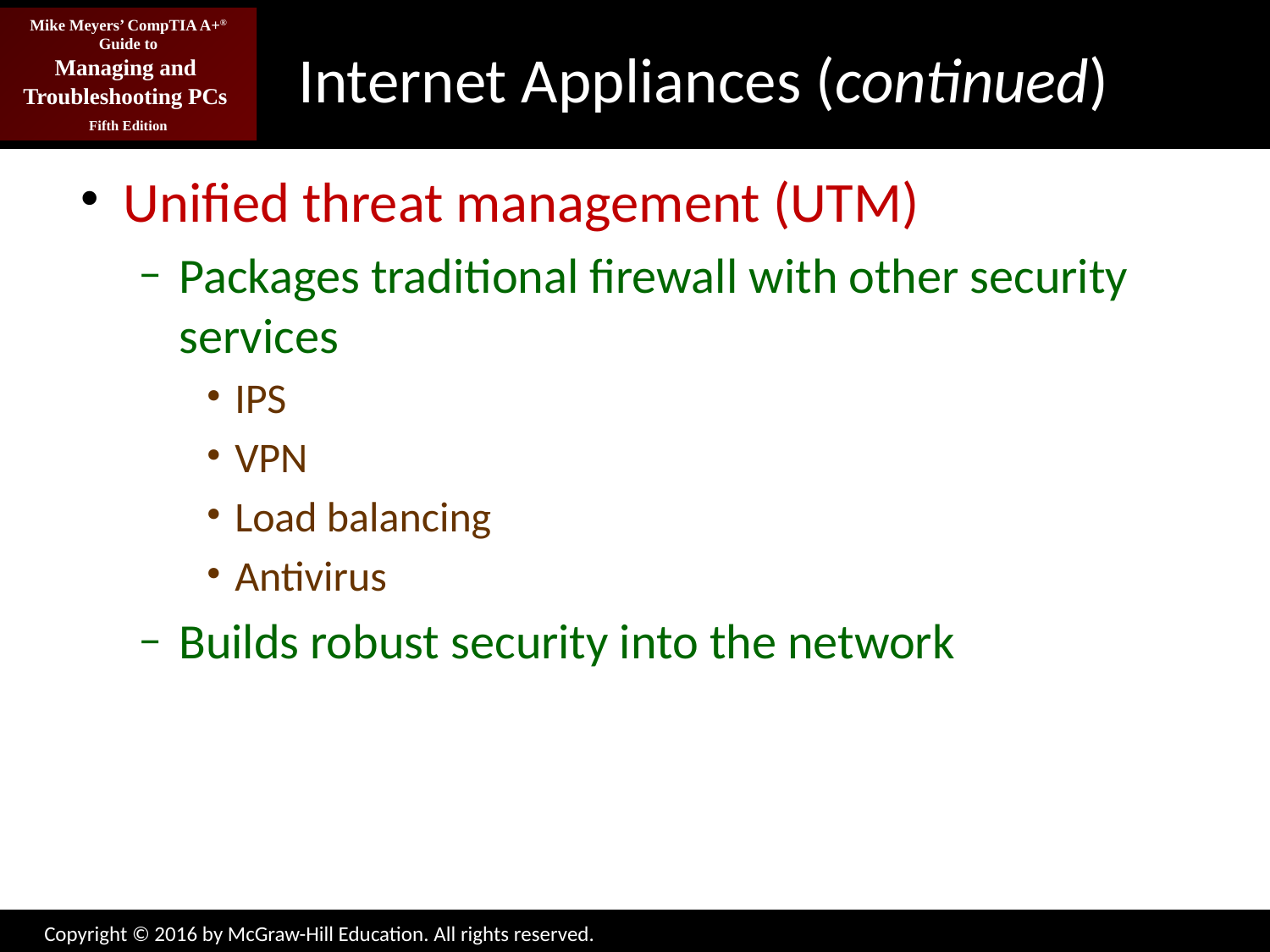

# Internet Appliances (continued)
Unified threat management (UTM)
Packages traditional firewall with other security services
IPS
VPN
Load balancing
Antivirus
Builds robust security into the network